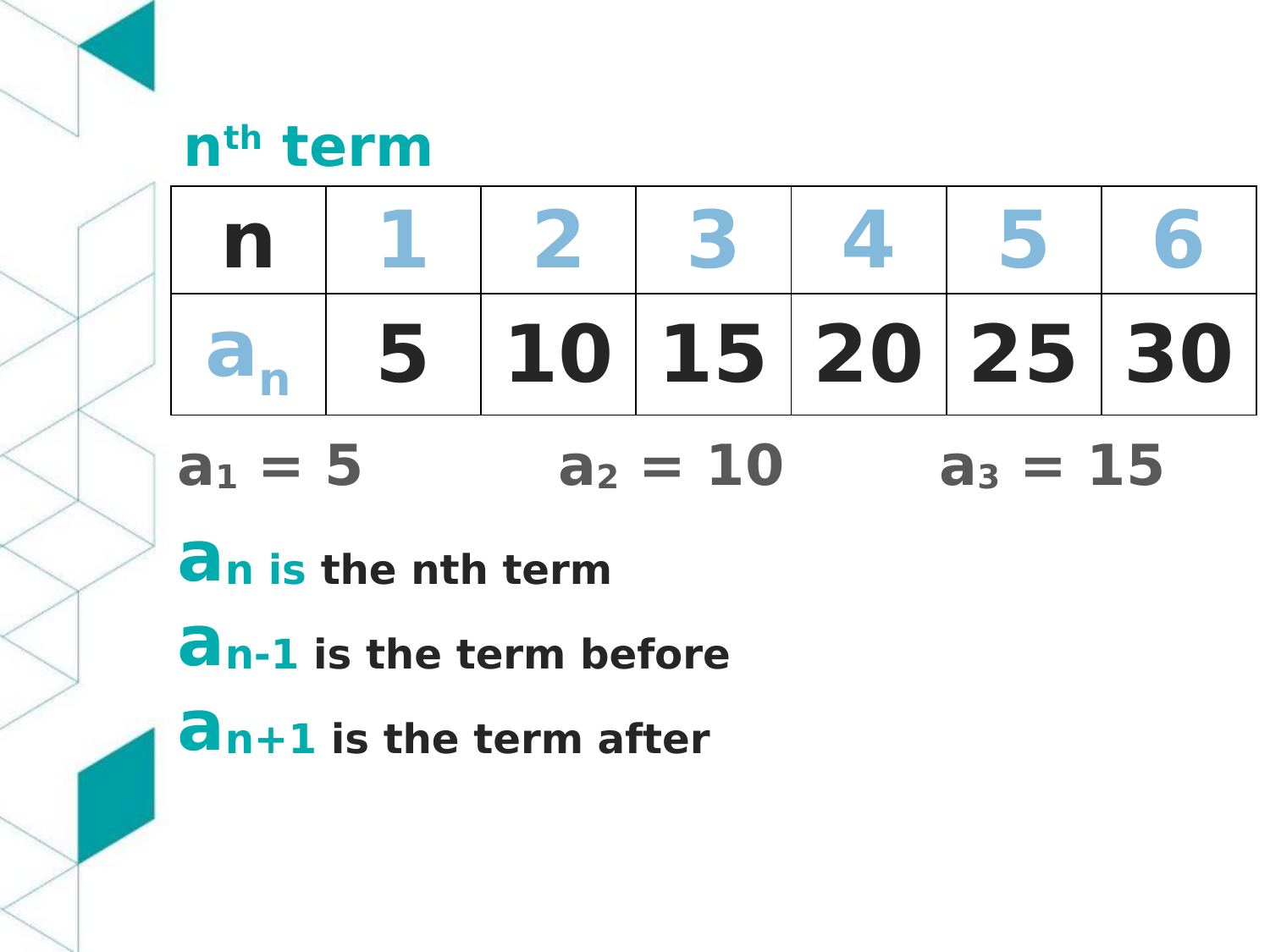

nth term
| n | 1 | 2 | 3 | 4 | 5 | 6 |
| --- | --- | --- | --- | --- | --- | --- |
| an | 5 | 10 | 15 | 20 | 25 | 30 |
a1 = 5 		a2 = 10		a3 = 15
an is the nth term
an-1 is the term before
an+1 is the term after